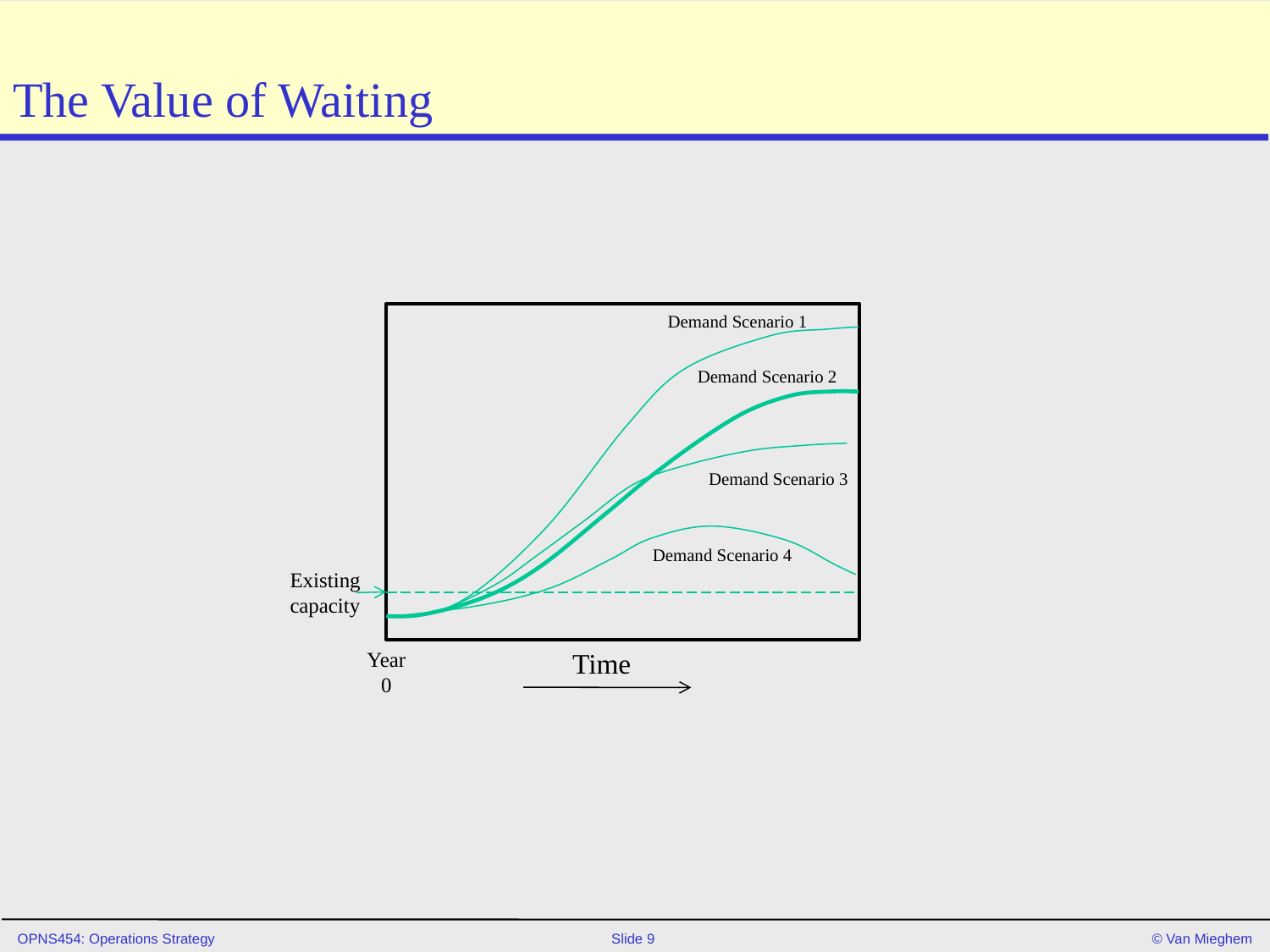

# The Value of Waiting

Demand Scenario 1

Demand Scenario 2

Demand Scenario 3

Demand Scenario 4
Existing capacity
Time
Year 0